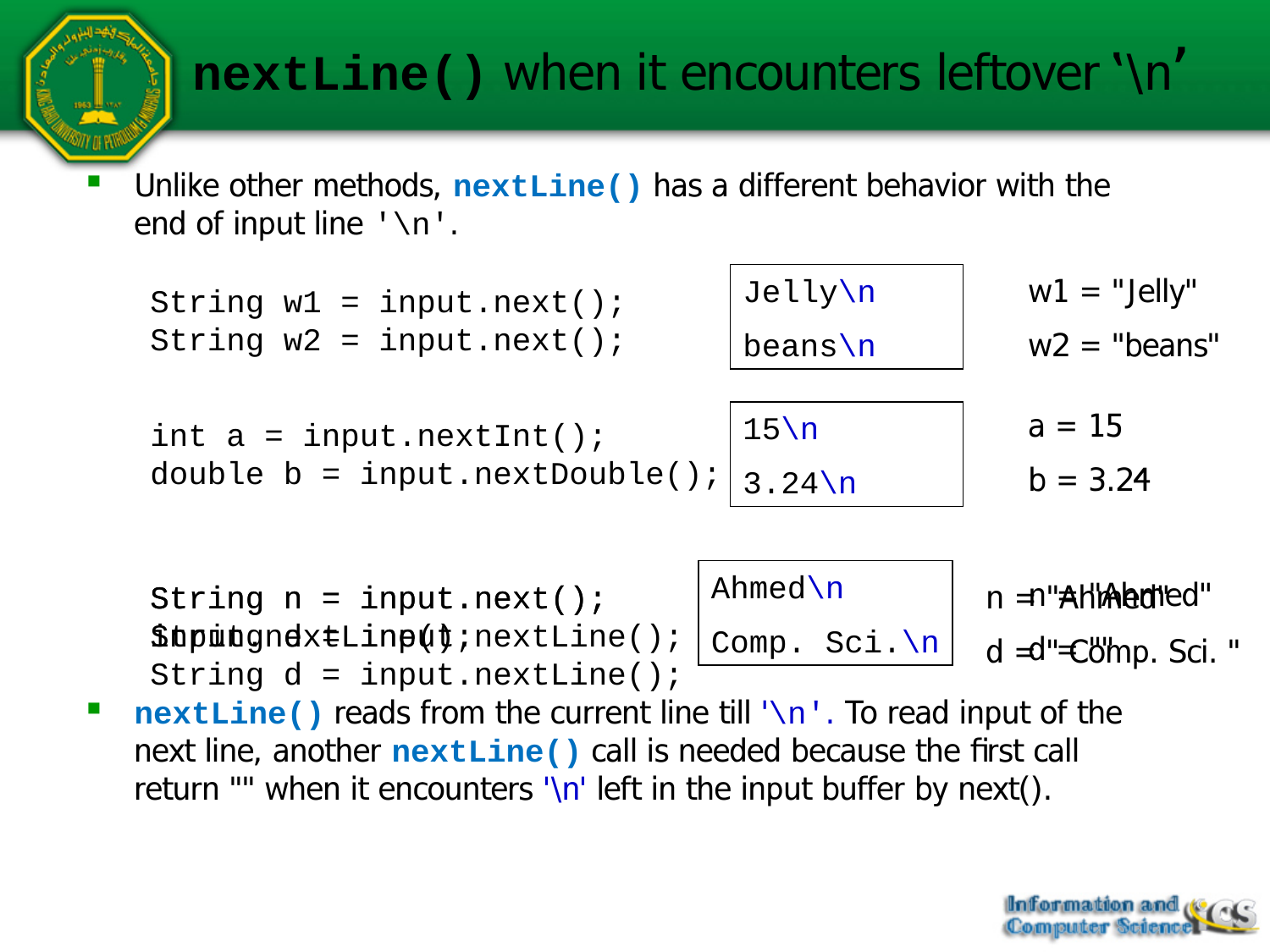

# nextLine() when it encounters leftover ‘\n’
Unlike other methods, nextLine() has a different behavior with the end of input line '\n'.

nextLine() reads from the current line till '\n'. To read input of the next line, another nextLine() call is needed because the first call return "" when it encounters '\n' left in the input buffer by next().
Jelly\n
beans\n
w1 = "Jelly"
w2 = "beans"
String w1 = input.next();
String w2 = input.next();
a = 15
b = 3.24
15\n
3.24\n
int a = input.nextInt();
double b = input.nextDouble();
Ahmed\n
Comp. Sci.\n
n = "Ahmed"
d = ""
String n = input.next();
input.nextLine();
String d = input.nextLine();
String n = input.next();
String d = input.nextLine();
n = "Ahmed"
d = " Comp. Sci. "